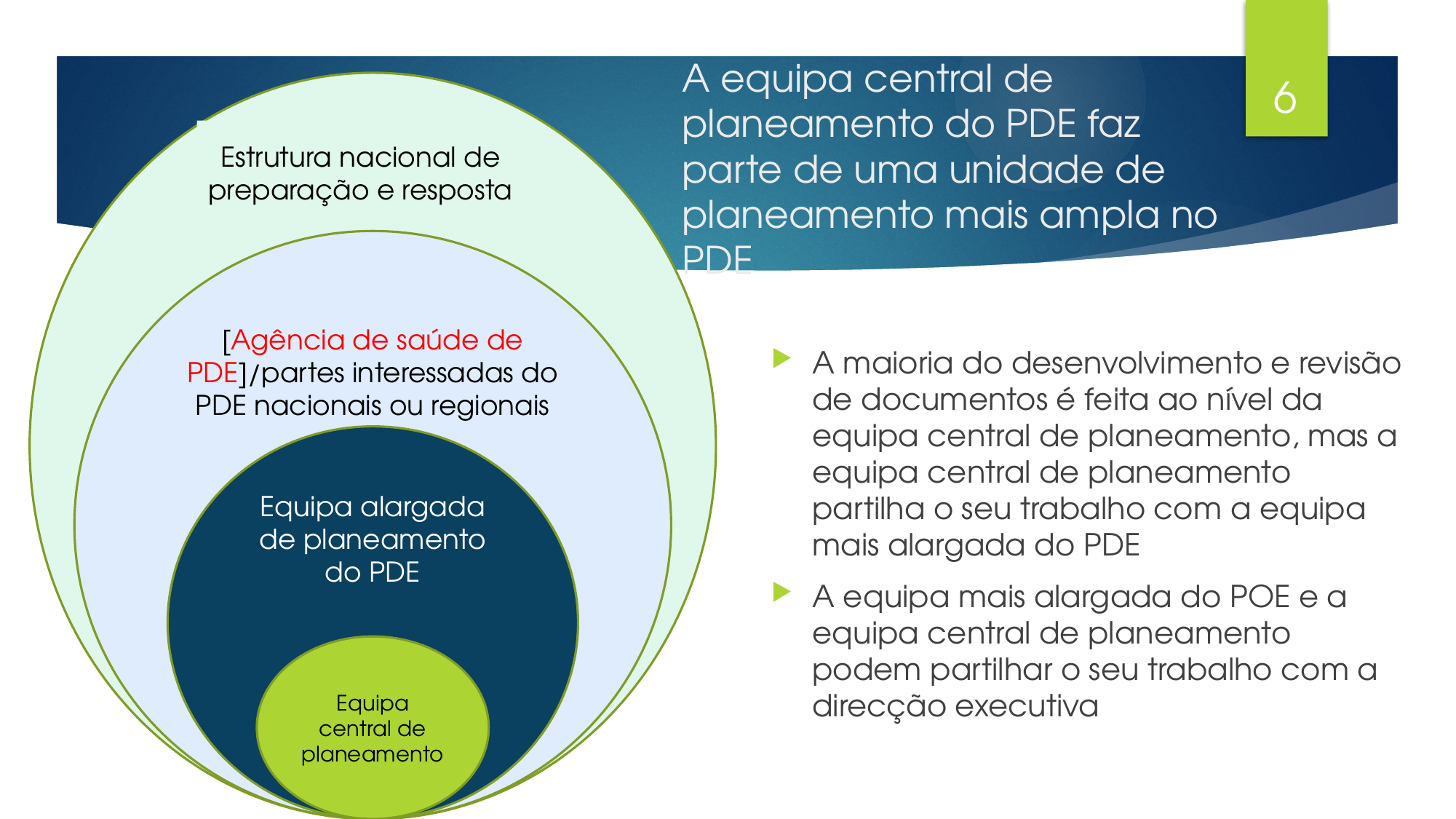

6
# A equipa central de planeamento do PDE faz parte de uma unidade de planeamento mais ampla no PDE

Estrutura nacional de preparação e resposta
[Agência de saúde de PDE]/partes interessadas do PDE nacionais ou regionais
Equipa alargada de planeamento do PDE
Equipa central de planeamento
A maioria do desenvolvimento e revisão de documentos é feita ao nível da equipa central de planeamento, mas a equipa central de planeamento partilha o seu trabalho com a equipa mais alargada do PDE
A equipa mais alargada do POE e a equipa central de planeamento podem partilhar o seu trabalho com a direcção executiva